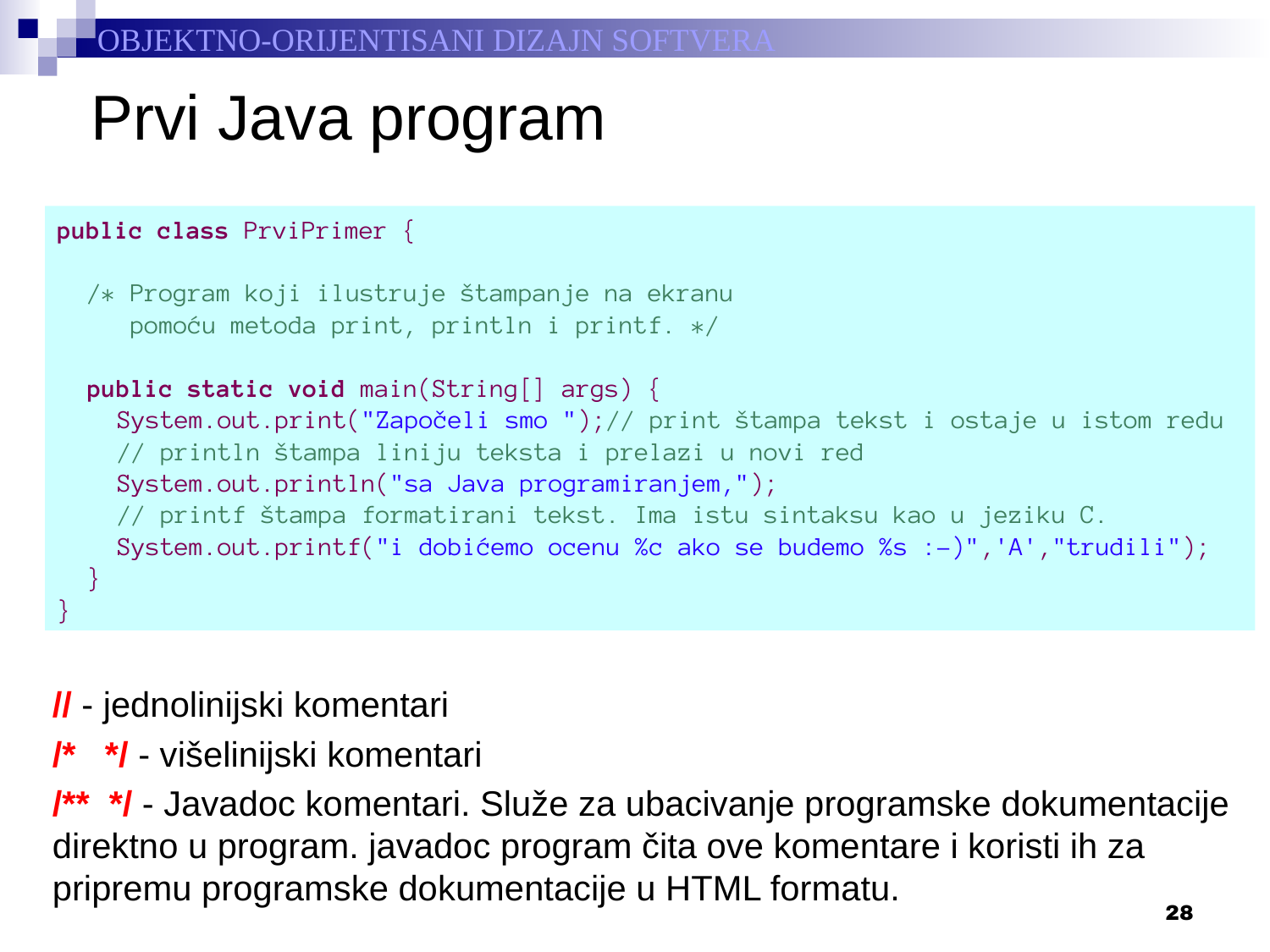

# Prvi Java program
public class PrviPrimer {

	/* Program koji ilustruje štampanje na ekranu
	   pomoću metoda print, println i printf. */

	public static void main(String[] args) {
		System.out.print("Započeli smo ");// print štampa tekst i ostaje u istom redu
		// println štampa liniju teksta i prelazi u novi red
		System.out.println("sa Java programiranjem,");
		// printf štampa formatirani tekst. Ima istu sintaksu kao u jeziku C.
		System.out.printf("i dobićemo ocenu %c ako se budemo %s :-)",'A',"trudili");
	}
}
// - jednolinijski komentari
/*   */ - višelinijski komentari
/**  */ - Javadoc komentari. Služe za ubacivanje programske dokumentacije direktno u program. javadoc program čita ove komentare i koristi ih za pripremu programske dokumentacije u HTML formatu.
28